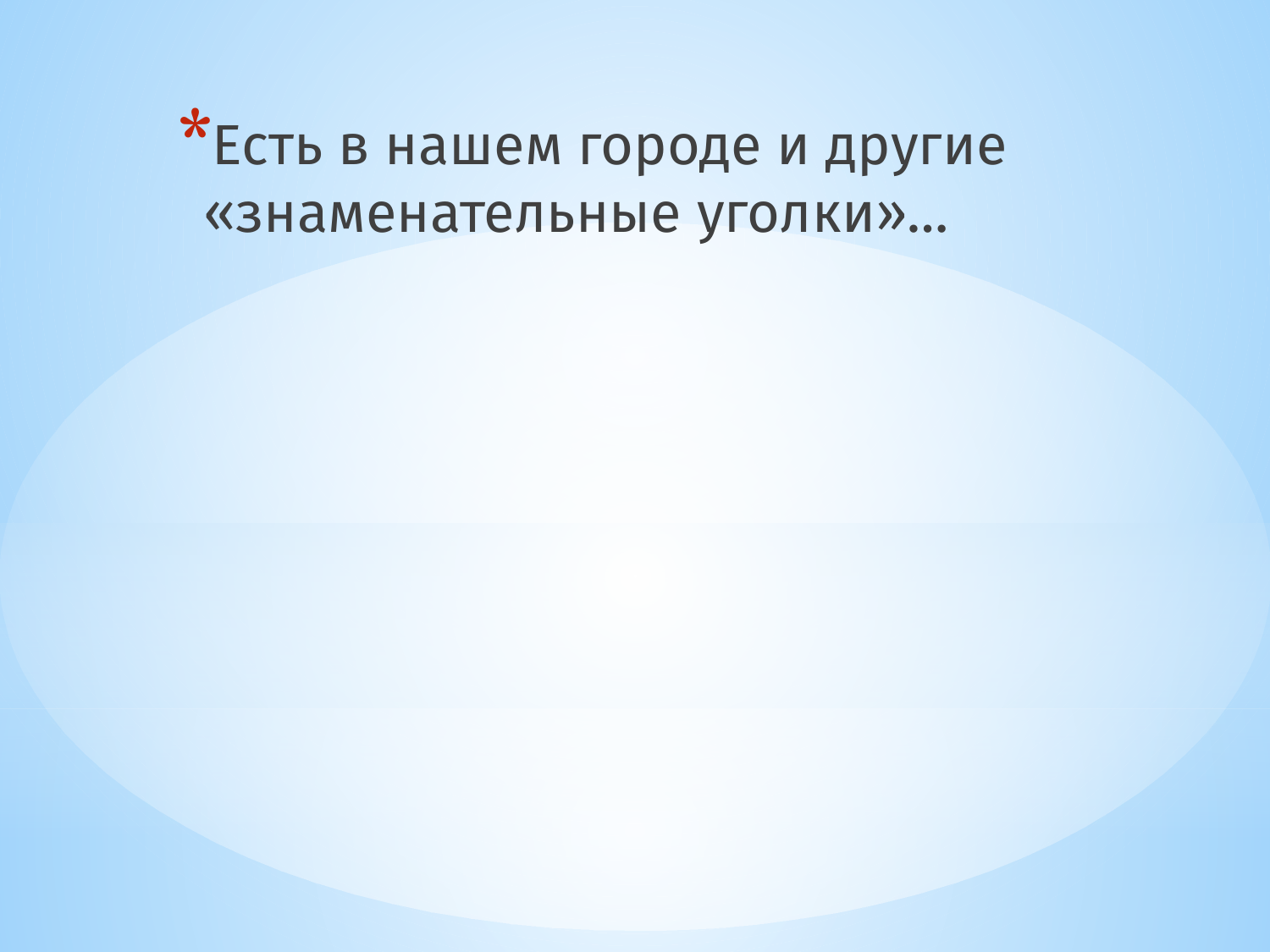

Есть в нашем городе и другие «знаменательные уголки»…